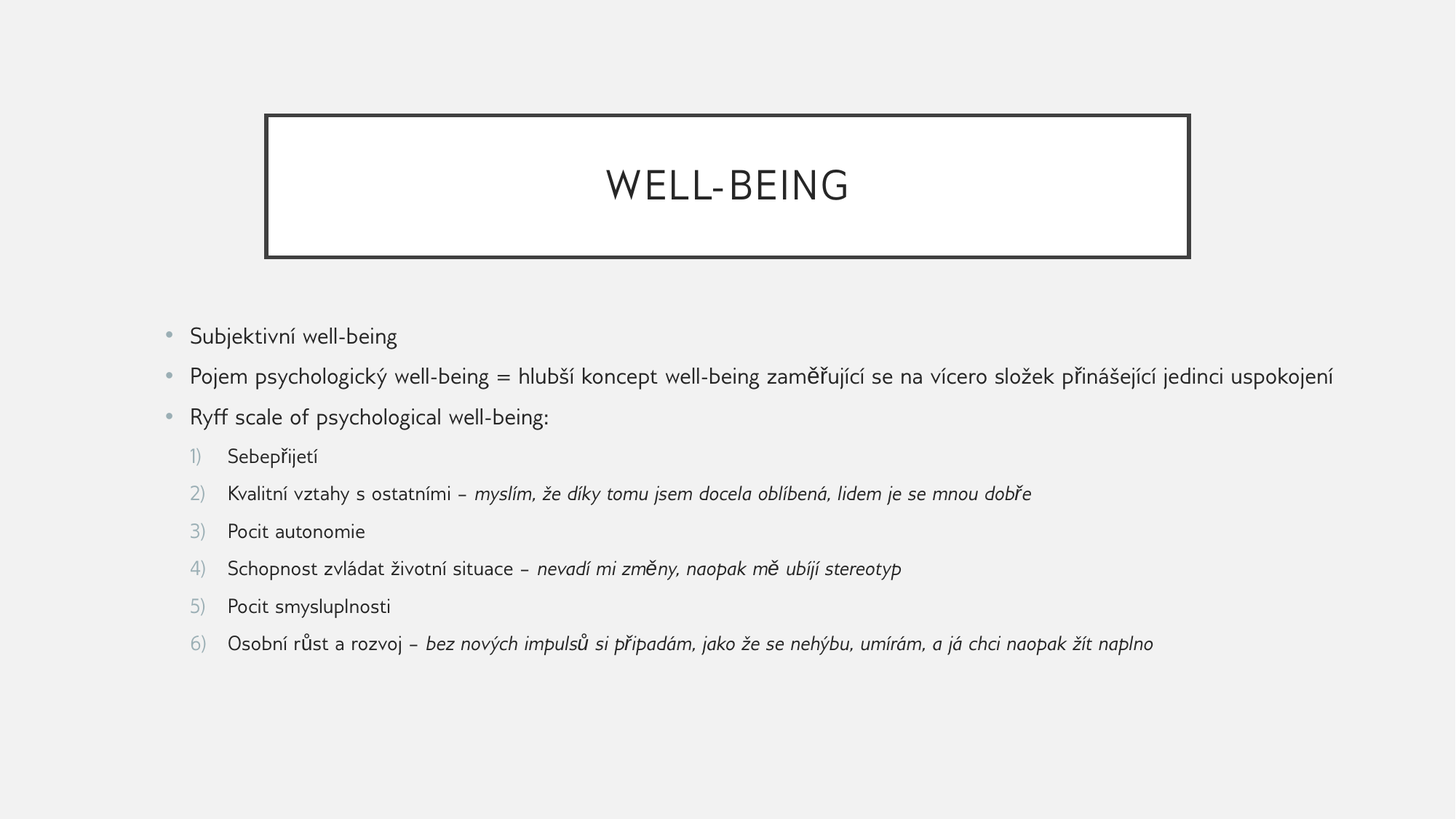

# Well-being
Subjektivní well-being
Pojem psychologický well-being = hlubší koncept well-being zaměřující se na vícero složek přinášející jedinci uspokojení
Ryff scale of psychological well-being:
Sebepřijetí
Kvalitní vztahy s ostatními – myslím, že díky tomu jsem docela oblíbená, lidem je se mnou dobře
Pocit autonomie
Schopnost zvládat životní situace – nevadí mi změny, naopak mě ubíjí stereotyp
Pocit smysluplnosti
Osobní růst a rozvoj – bez nových impulsů si připadám, jako že se nehýbu, umírám, a já chci naopak žít naplno